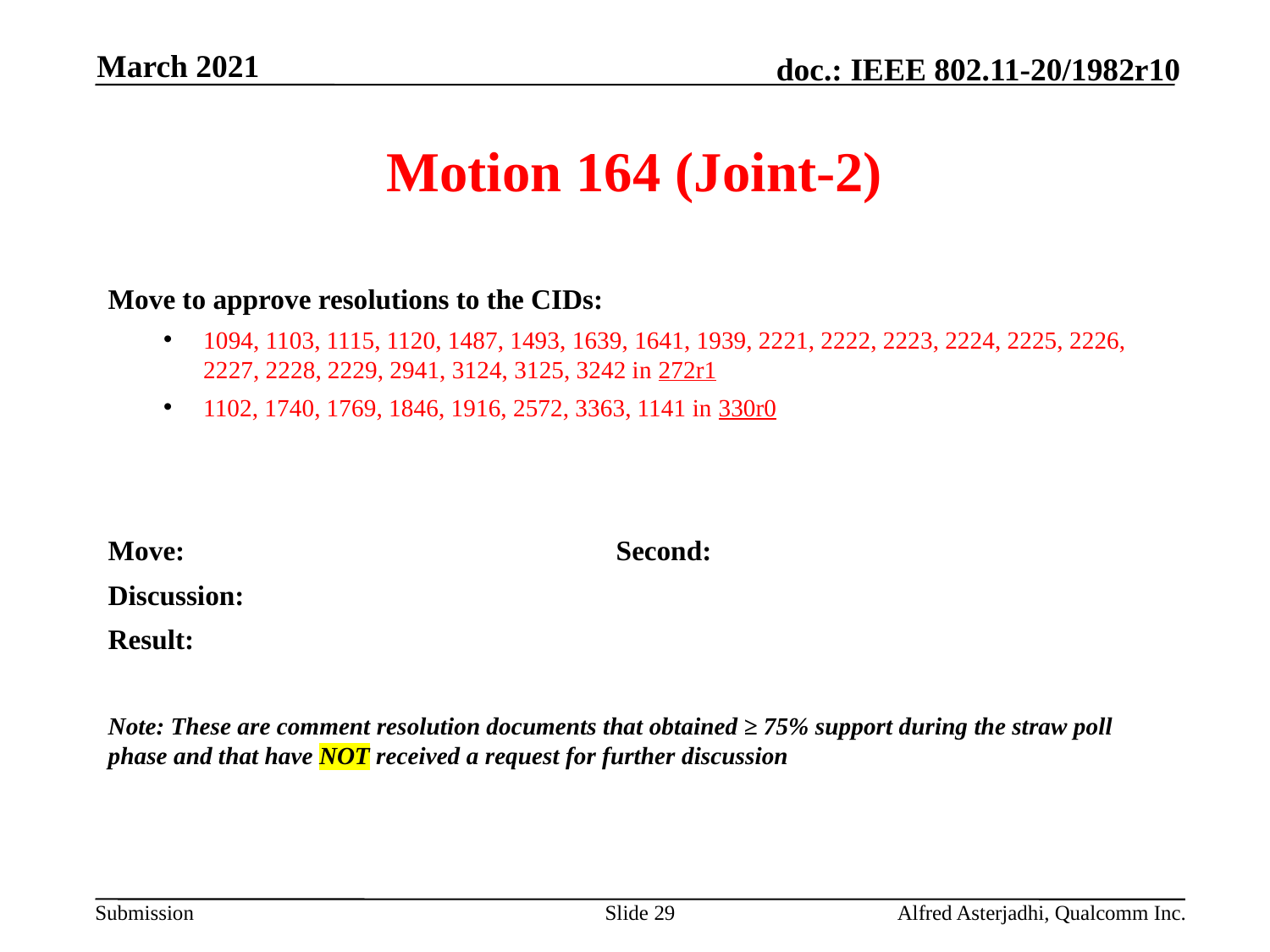

March 2021
# Motion 164 (Joint-2)
Move to approve resolutions to the CIDs:
1094, 1103, 1115, 1120, 1487, 1493, 1639, 1641, 1939, 2221, 2222, 2223, 2224, 2225, 2226, 2227, 2228, 2229, 2941, 3124, 3125, 3242 in 272r1
1102, 1740, 1769, 1846, 1916, 2572, 3363, 1141 in 330r0

Move: 				Second:
Discussion:
Result:

Note: These are comment resolution documents that obtained ≥ 75% support during the straw poll phase and that have NOT received a request for further discussion

Slide 29
Alfred Asterjadhi, Qualcomm Inc.